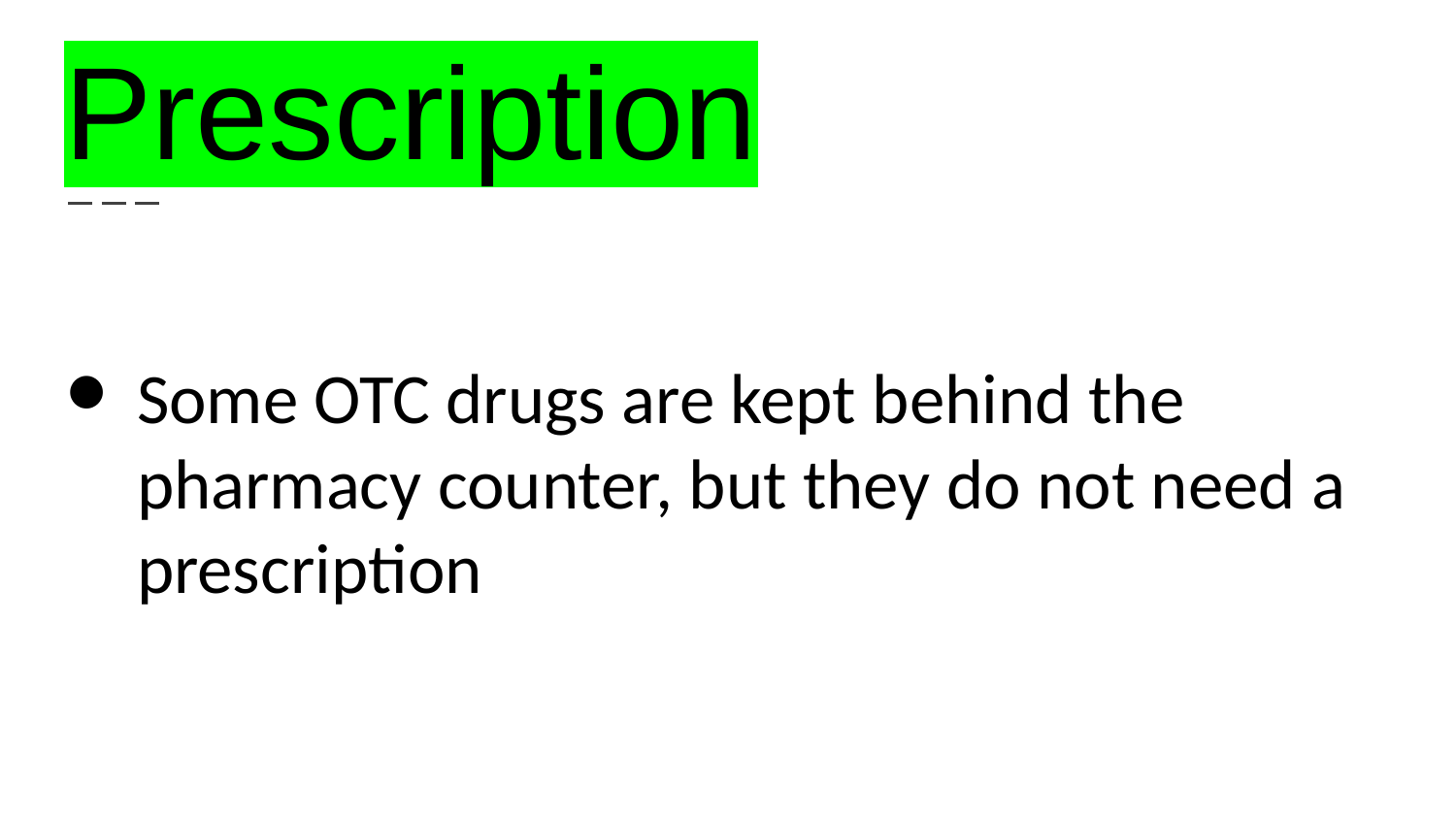

# Prescription
Some OTC drugs are kept behind the pharmacy counter, but they do not need a prescription